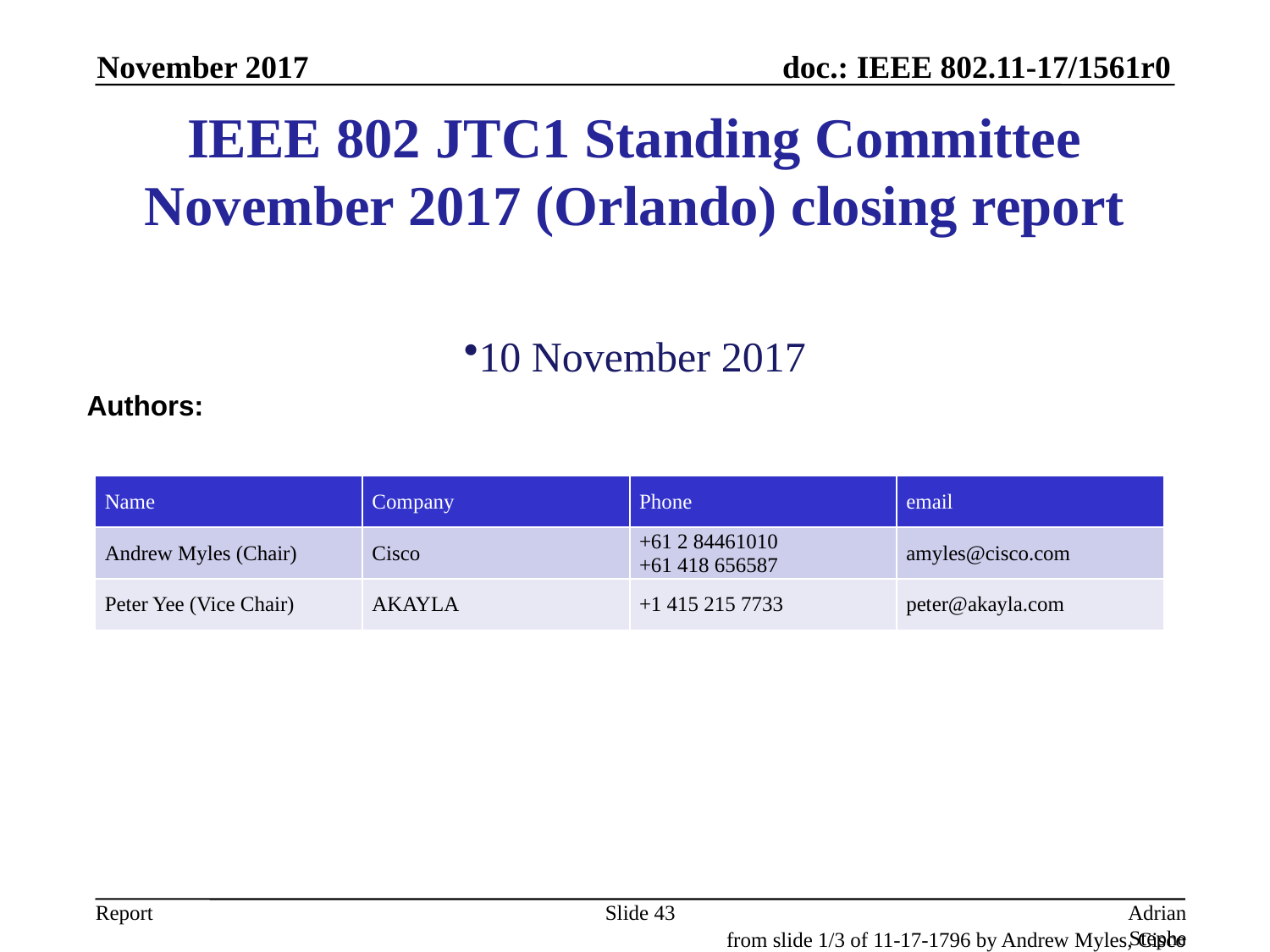

November 2017
# IEEE 802 JTC1 Standing Committee November 2017 (Orlando) closing report
10 November 2017
Authors:
| Name | Company | Phone | email |
| --- | --- | --- | --- |
| Andrew Myles (Chair) | Cisco | +61 2 84461010 +61 418 656587 | amyles@cisco.com |
| Peter Yee (Vice Chair) | AKAYLA | +1 415 215 7733 | peter@akayla.com |
Slide 43
Adrian Stephens, Intel Corporation
from slide 1/3 of 11-17-1796 by Andrew Myles, Cisco